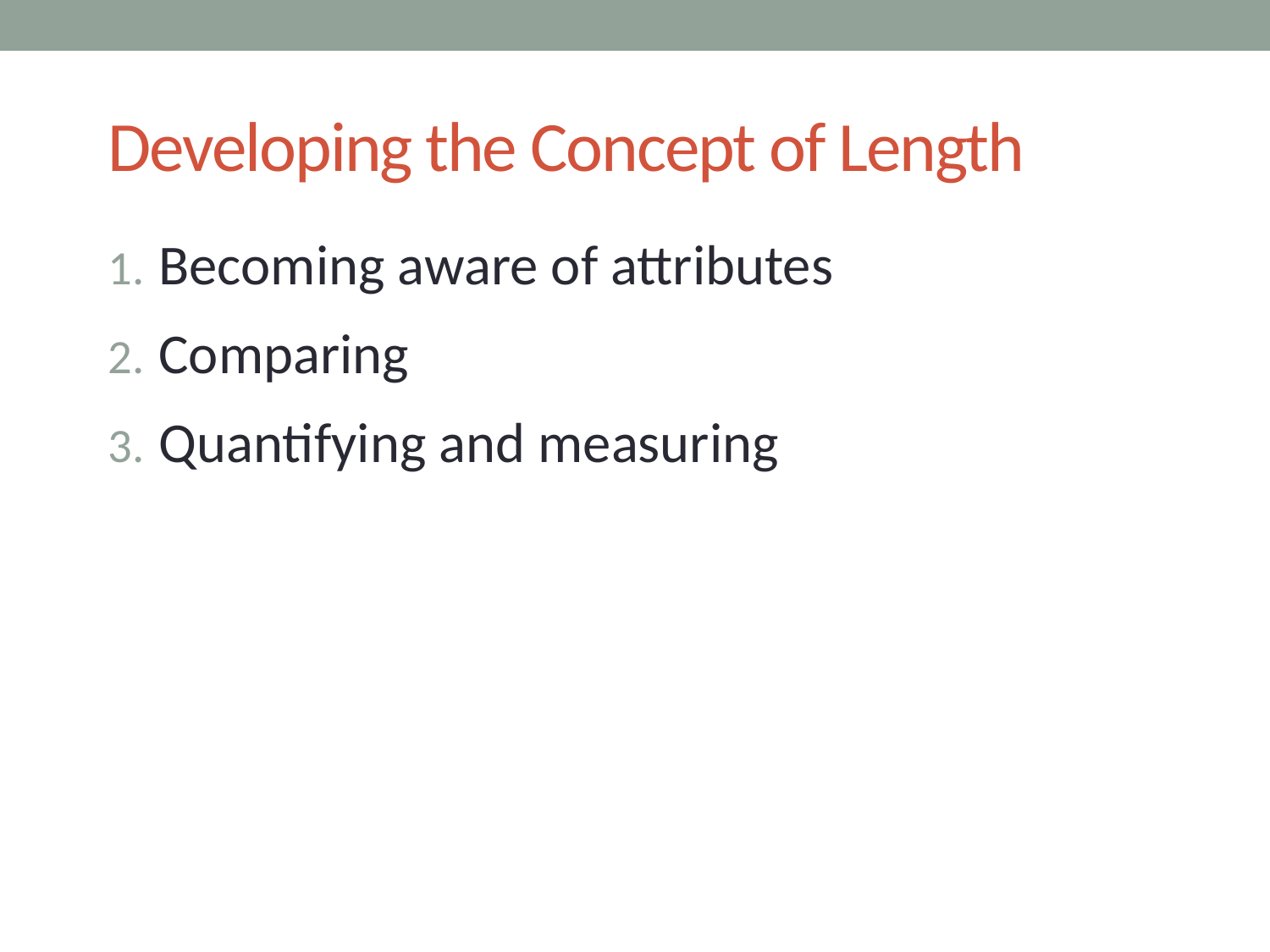

# Developing the Concept of Length
Becoming aware of attributes
Comparing
Quantifying and measuring